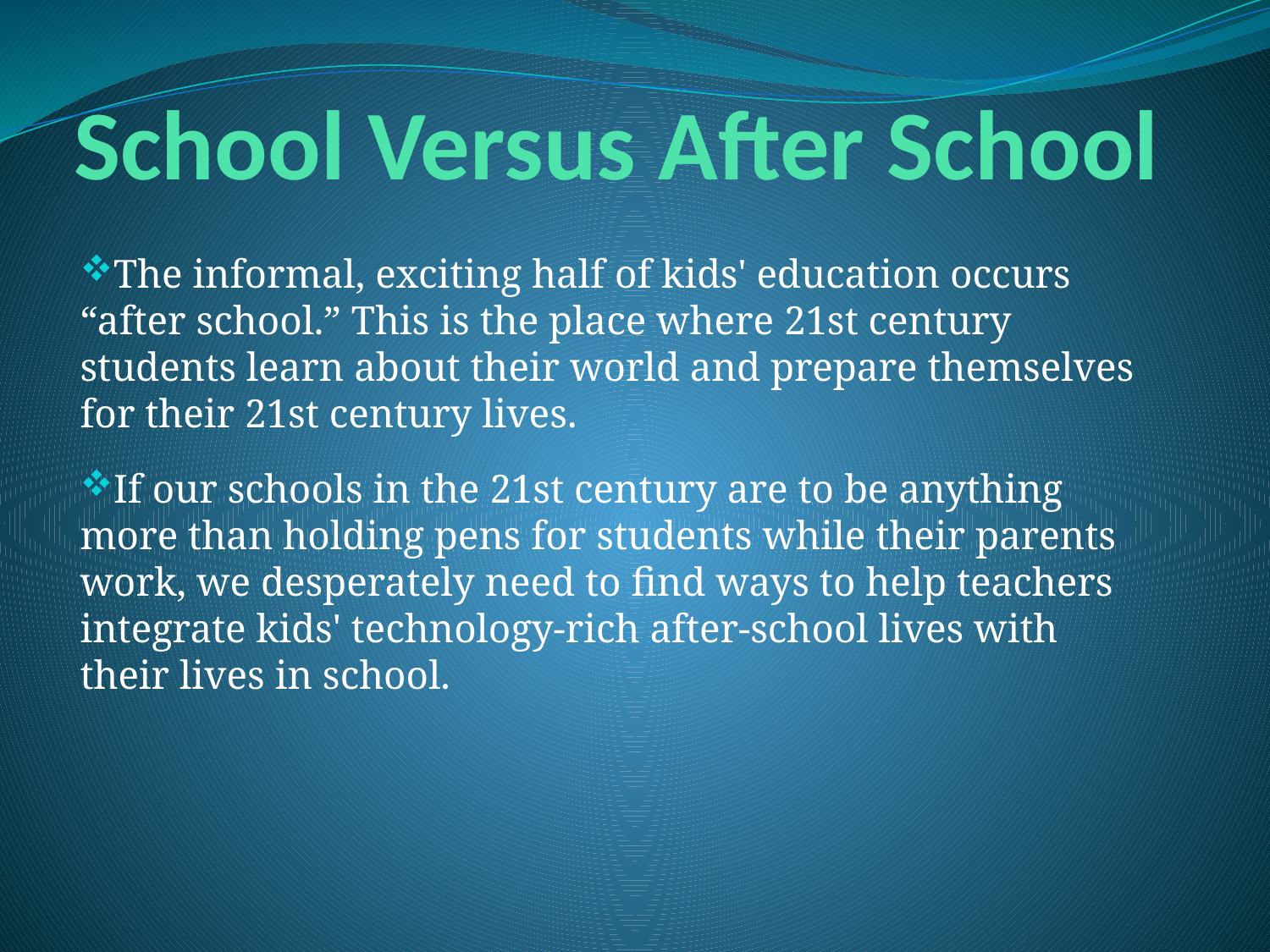

# School Versus After School
The informal, exciting half of kids' education occurs “after school.” This is the place where 21st century students learn about their world and prepare themselves for their 21st century lives.
If our schools in the 21st century are to be anything more than holding pens for students while their parents work, we desperately need to find ways to help teachers integrate kids' technology-rich after-school lives with their lives in school.